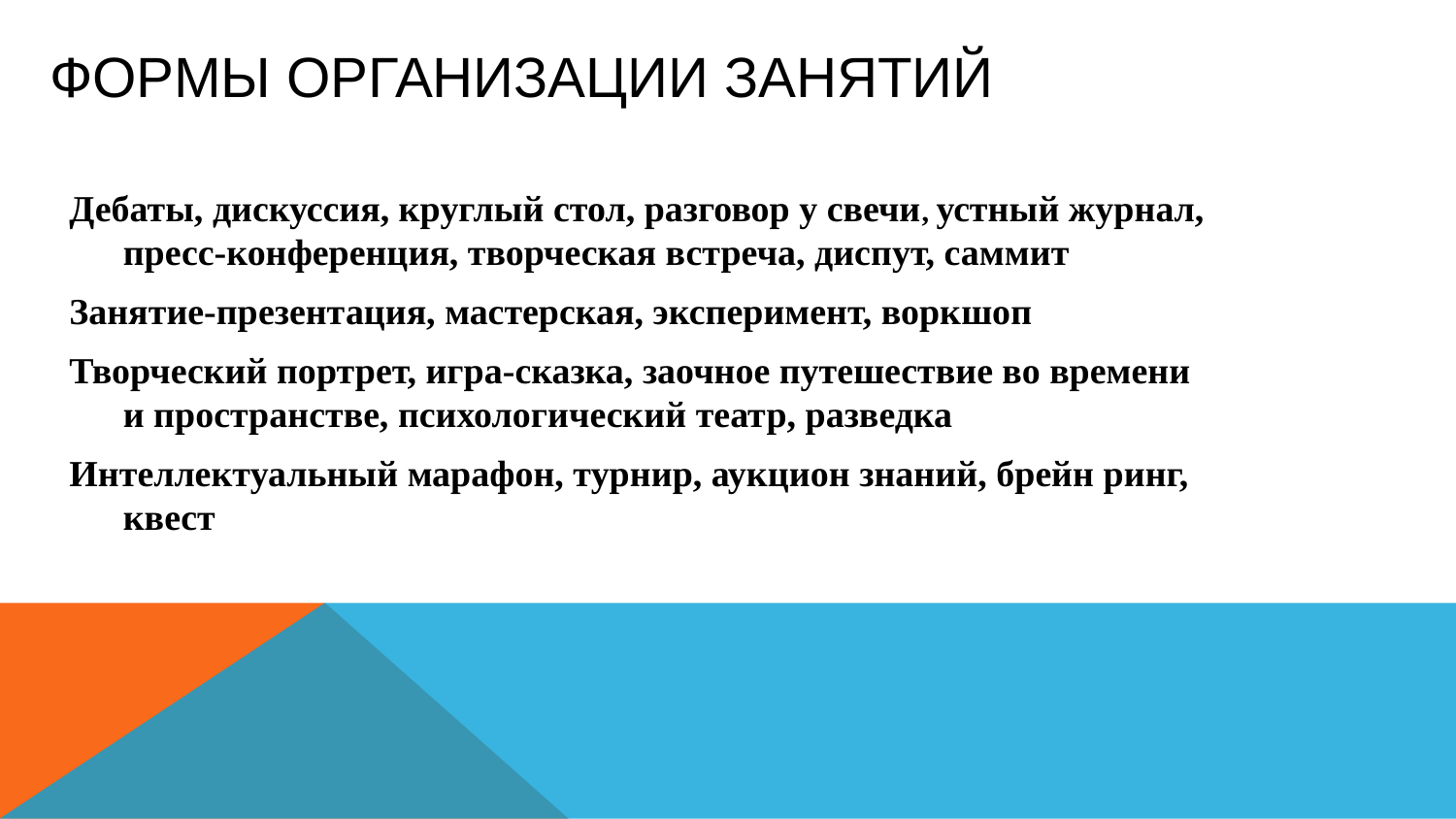

# Формы организации занятий
Формы организации занятий:
Дебаты, дискуссия, круглый стол, разговор у свечи, устный журнал, пресс-конференция, творческая встреча, диспут, саммит
Занятие-презентация, мастерская, эксперимент, воркшоп
Творческий портрет, игра-сказка, заочное путешествие во времени и пространстве, психологический театр, разведка
Интеллектуальный марафон, турнир, аукцион знаний, брейн ринг, квест